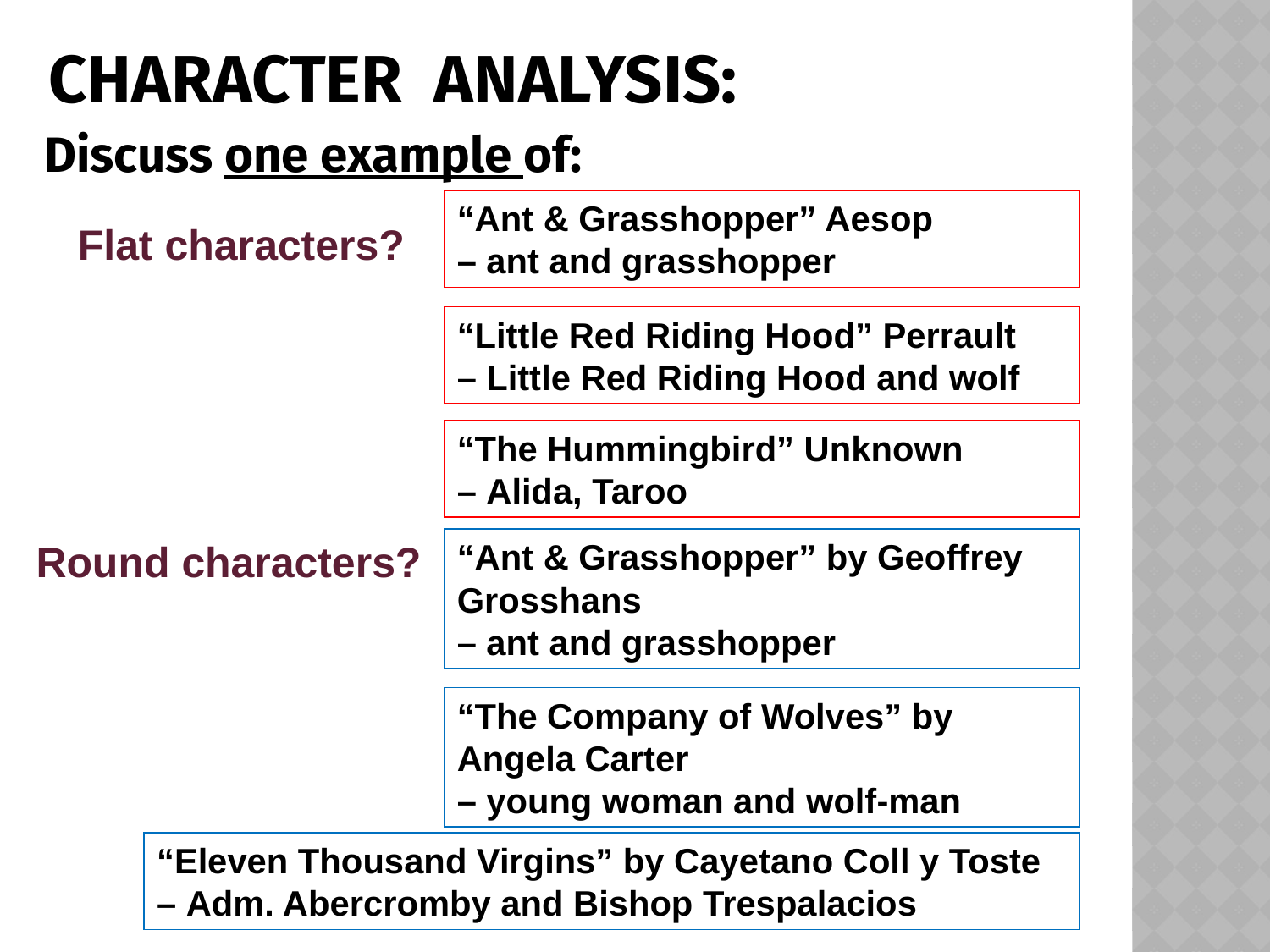

# Character  analysis:
Discuss one example of:

“Ant & Grasshopper” Aesop
– ant and grasshopper
Flat characters?
“Little Red Riding Hood” Perrault
– Little Red Riding Hood and wolf
“The Hummingbird” Unknown
– Alida, Taroo
Round characters?
“Ant & Grasshopper” by Geoffrey Grosshans
– ant and grasshopper
“The Company of Wolves” by Angela Carter
– young woman and wolf-man
“Eleven Thousand Virgins” by Cayetano Coll y Toste
– Adm. Abercromby and Bishop Trespalacios